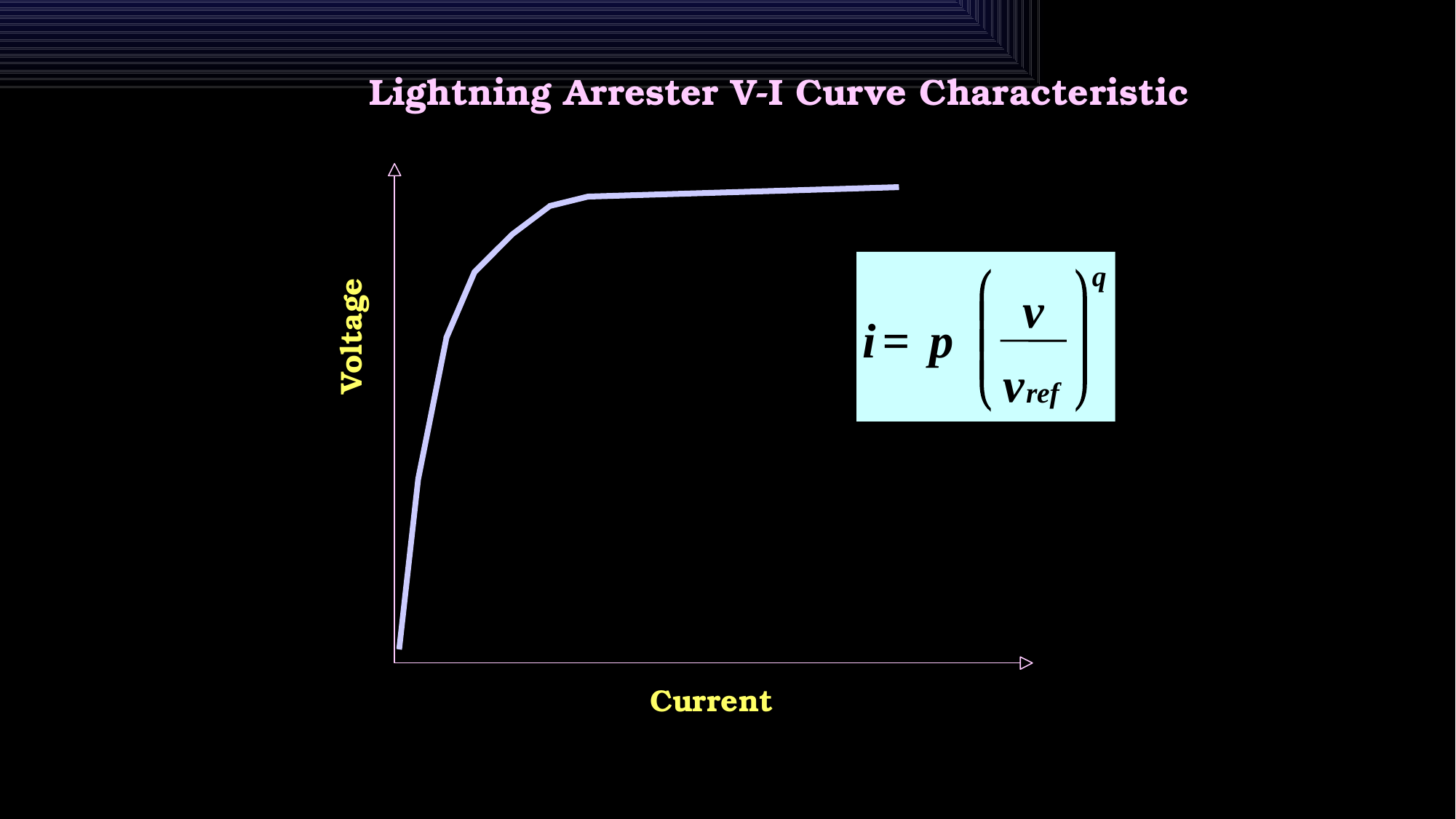

Lightning Arrester V-I Curve Characteristic

q

v

i

=

p

v

ref
Voltage
Current